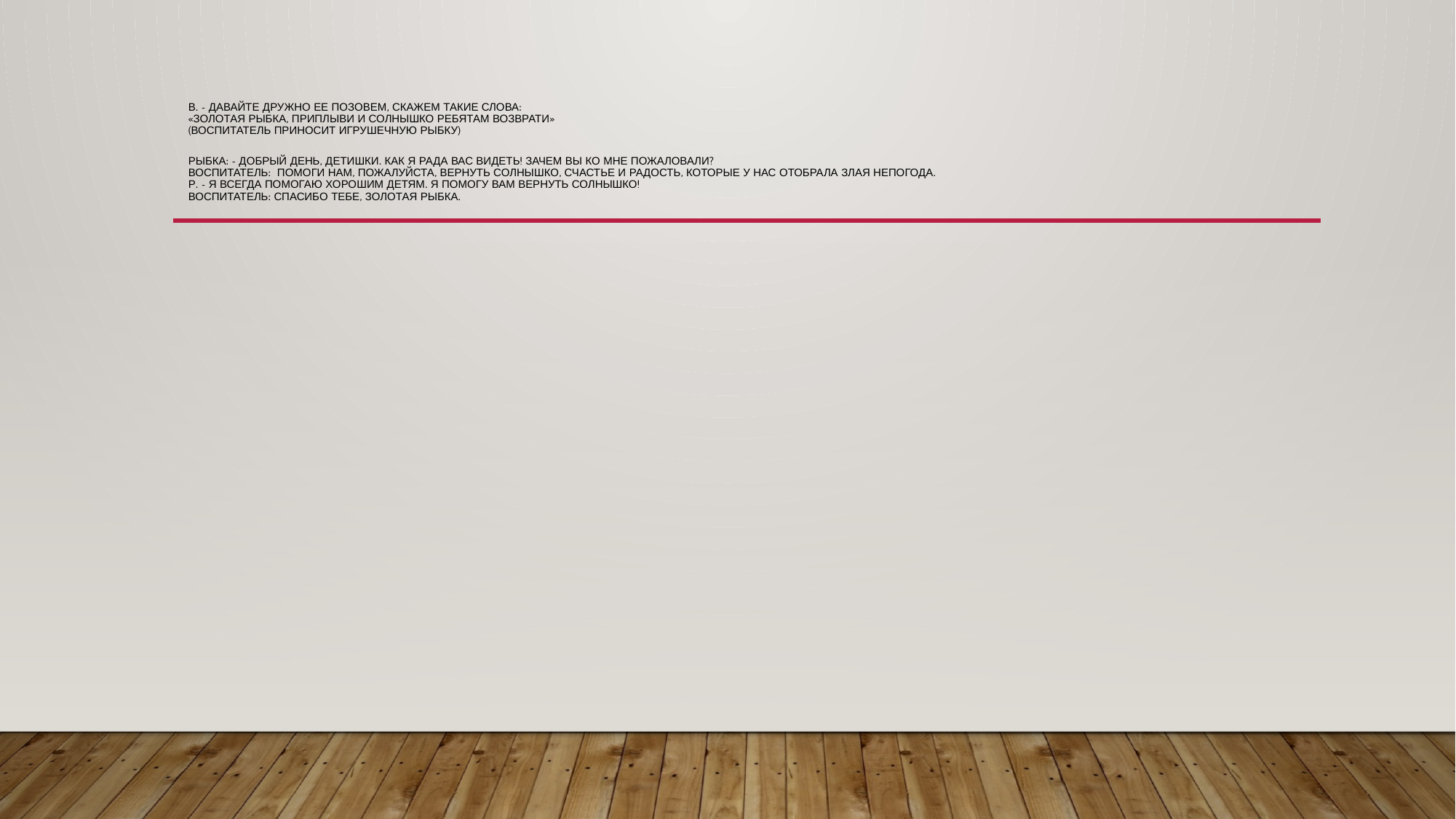

# В. - Давайте дружно ее позовем, скажем такие слова: «Золотая рыбка, приплыви и солнышко ребятам возврати» (воспитатель приносит игрушечную рыбку) Рыбка: - Добрый день, детишки. Как я рада вас видеть! Зачем вы ко мне пожаловали? Воспитатель:  Помоги нам, пожалуйста, вернуть солнышко, счастье и радость, которые у нас отобрала злая Непогода. Р. - Я всегда помогаю хорошим детям. Я помогу вам вернуть солнышко! Воспитатель: Спасибо тебе, золотая рыбка.